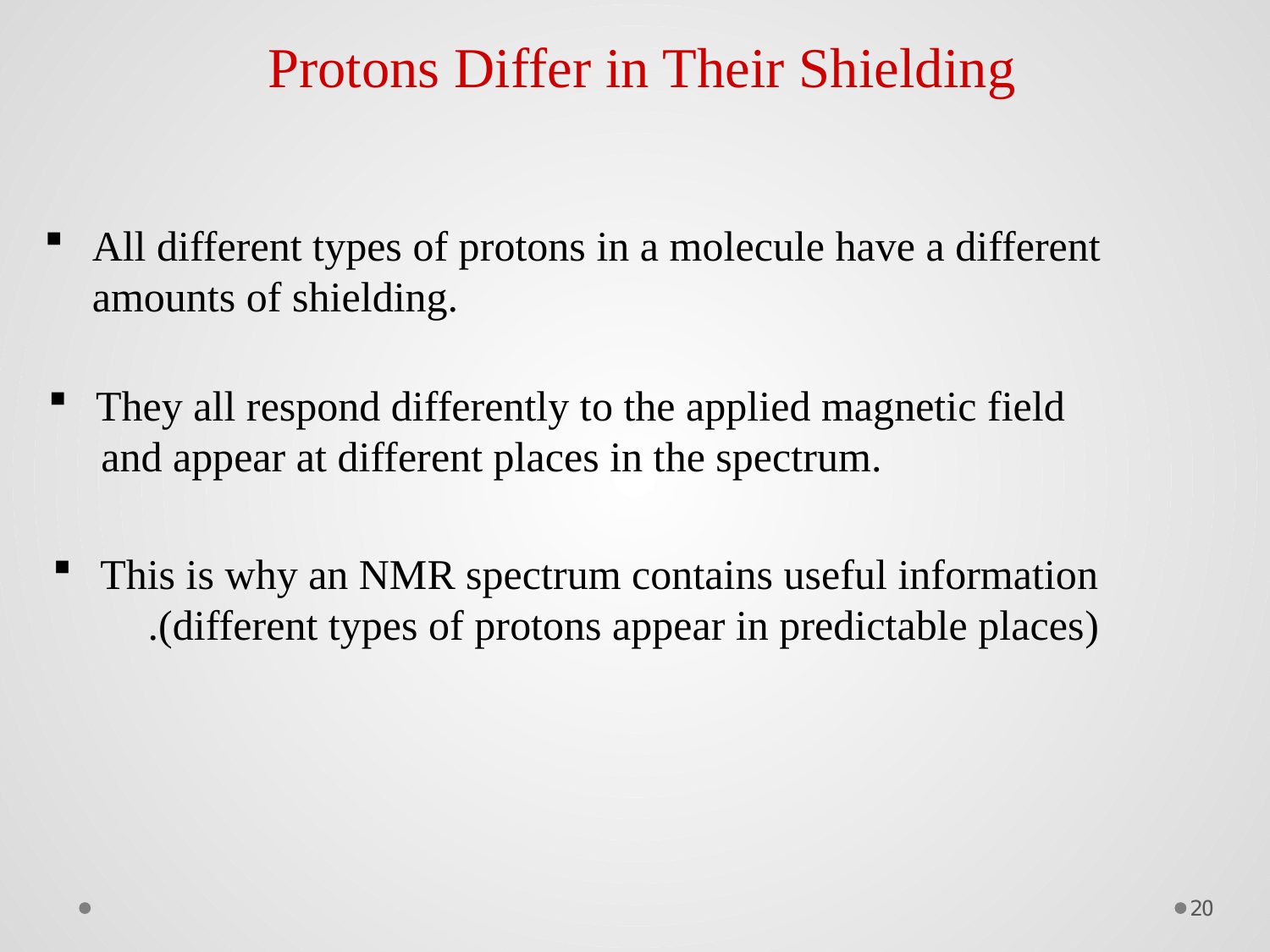

Protons Differ in Their Shielding
All different types of protons in a molecule have a different amounts of shielding.
They all respond differently to the applied magnetic field
     and appear at different places in the spectrum.
This is why an NMR spectrum contains useful information
(different types of protons appear in predictable places).
20